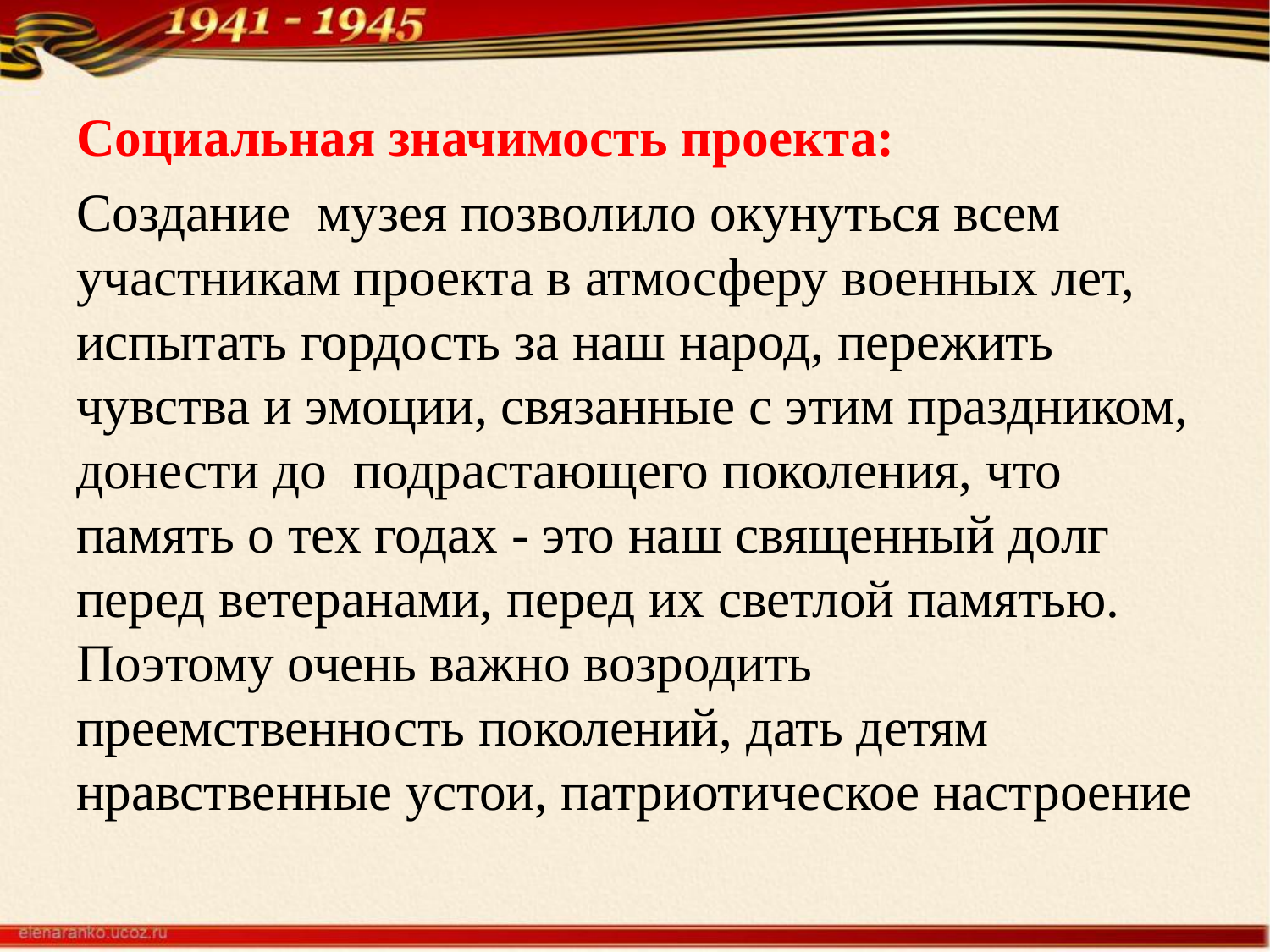

Социальная значимость проекта:
Создание  музея позволило окунуться всем участникам проекта в атмосферу военных лет, испытать гордость за наш народ, пережить чувства и эмоции, связанные с этим праздником, донести до  подрастающего поколения, что  память о тех годах - это наш священный долг перед ветеранами, перед их светлой памятью. Поэтому очень важно возродить преемственность поколений, дать детям нравственные устои, патриотическое настроение